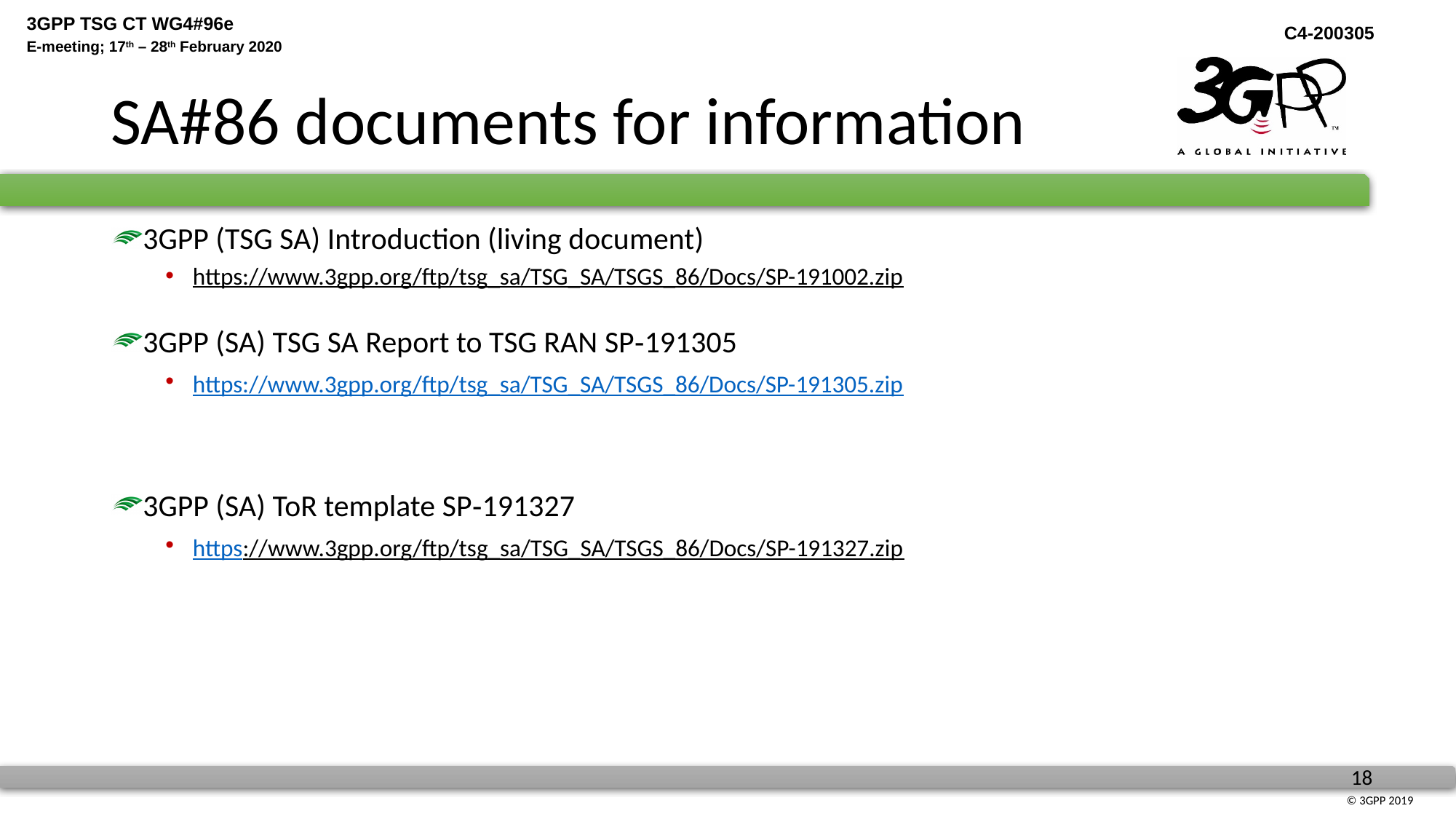

# SA#86 documents for information
3GPP (TSG SA) Introduction (living document)
https://www.3gpp.org/ftp/tsg_sa/TSG_SA/TSGS_86/Docs/SP-191002.zip
3GPP (SA) TSG SA Report to TSG RAN SP‑191305
https://www.3gpp.org/ftp/tsg_sa/TSG_SA/TSGS_86/Docs/SP-191305.zip

3GPP (SA) ToR template SP‑191327
https://www.3gpp.org/ftp/tsg_sa/TSG_SA/TSGS_86/Docs/SP-191327.zip